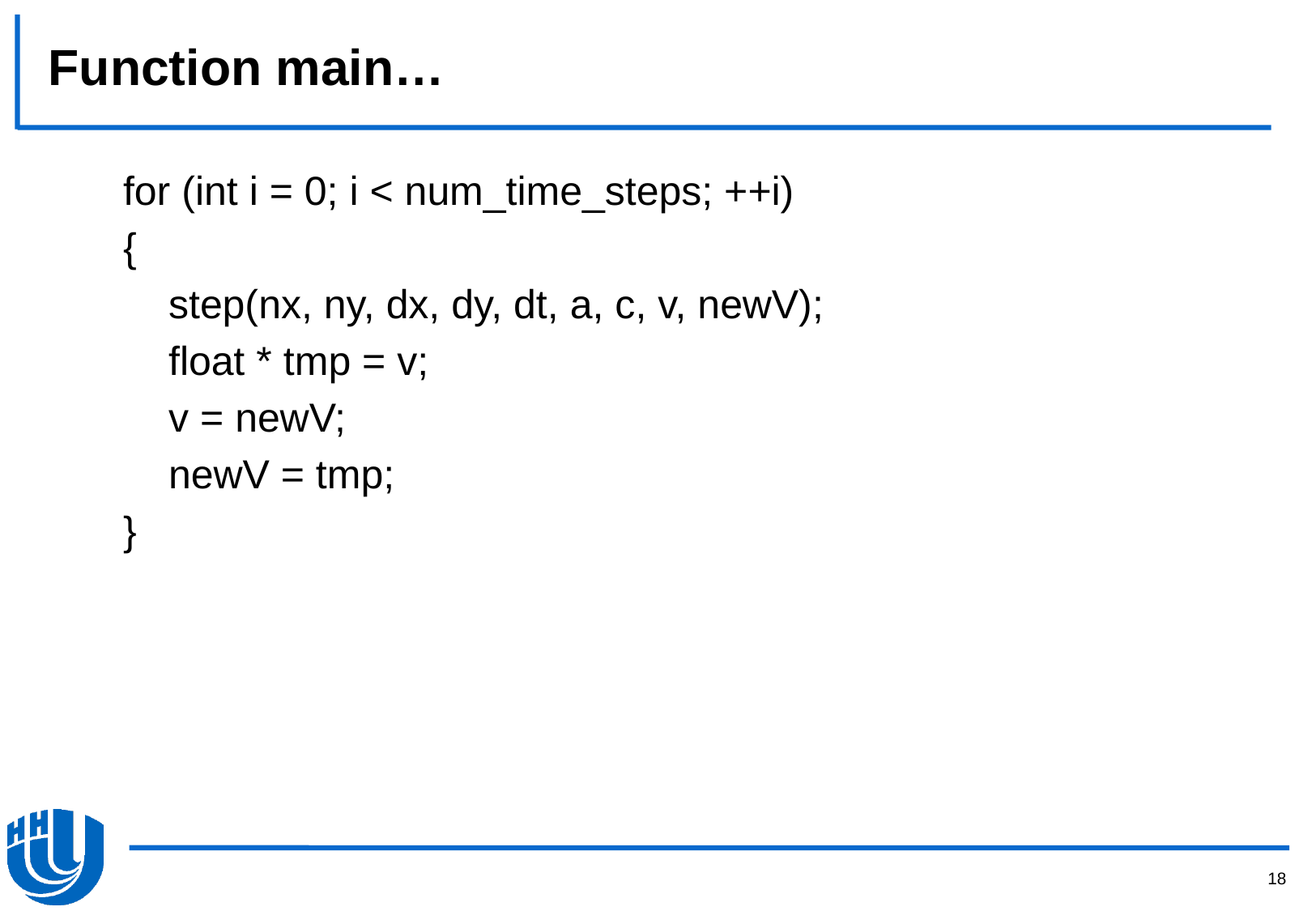

# Function main…
    for (int i = 0; i < num_time_steps; ++i)
    {
        step(nx, ny, dx, dy, dt, a, c, v, newV);
        float * tmp = v;
        v = newV;
        newV = tmp;
    }
18